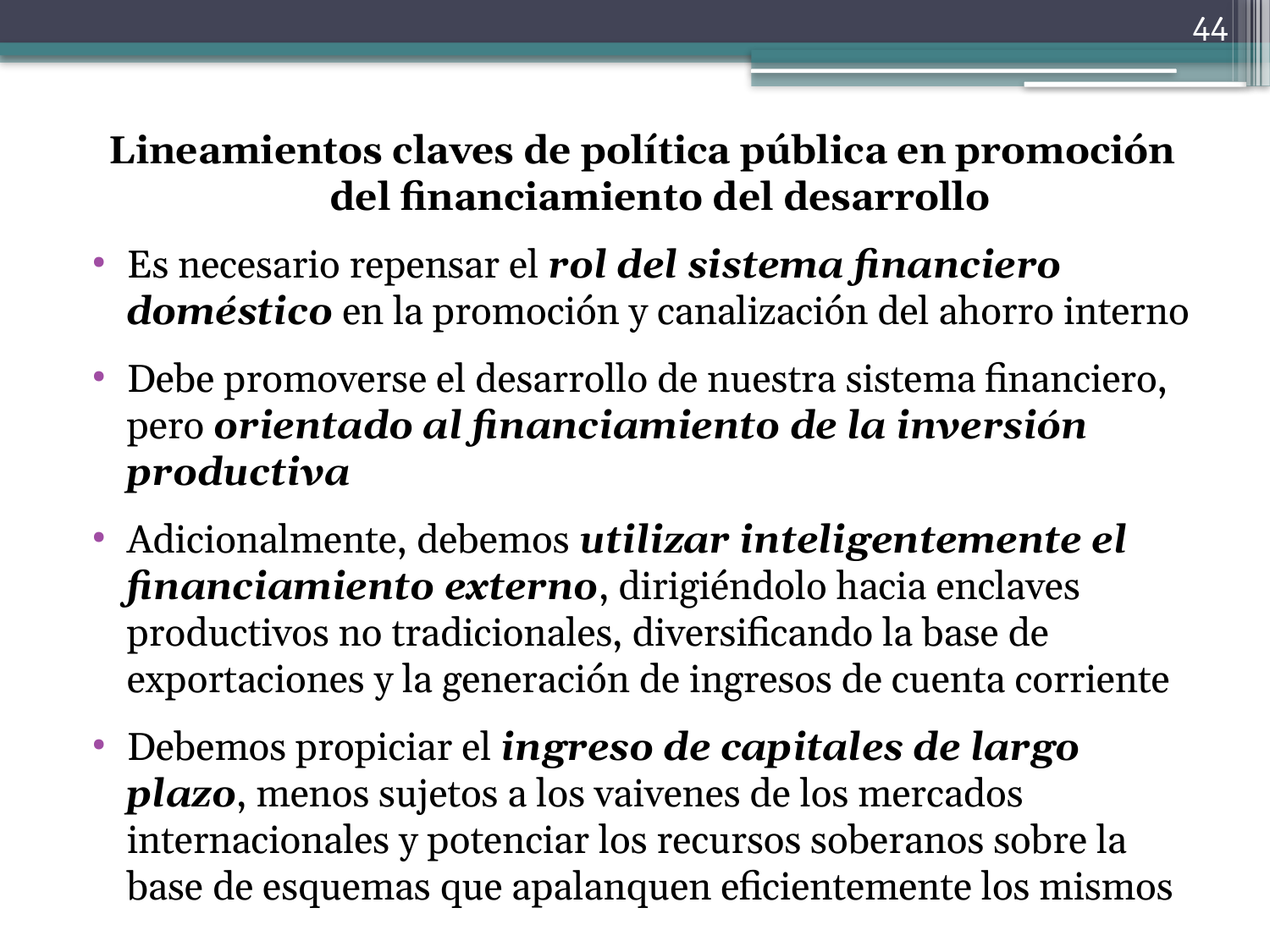

44
Lineamientos claves de política pública en promoción del financiamiento del desarrollo
Es necesario repensar el rol del sistema financiero doméstico en la promoción y canalización del ahorro interno
Debe promoverse el desarrollo de nuestra sistema financiero, pero orientado al financiamiento de la inversión productiva
Adicionalmente, debemos utilizar inteligentemente el financiamiento externo, dirigiéndolo hacia enclaves productivos no tradicionales, diversificando la base de exportaciones y la generación de ingresos de cuenta corriente
Debemos propiciar el ingreso de capitales de largo plazo, menos sujetos a los vaivenes de los mercados internacionales y potenciar los recursos soberanos sobre la base de esquemas que apalanquen eficientemente los mismos